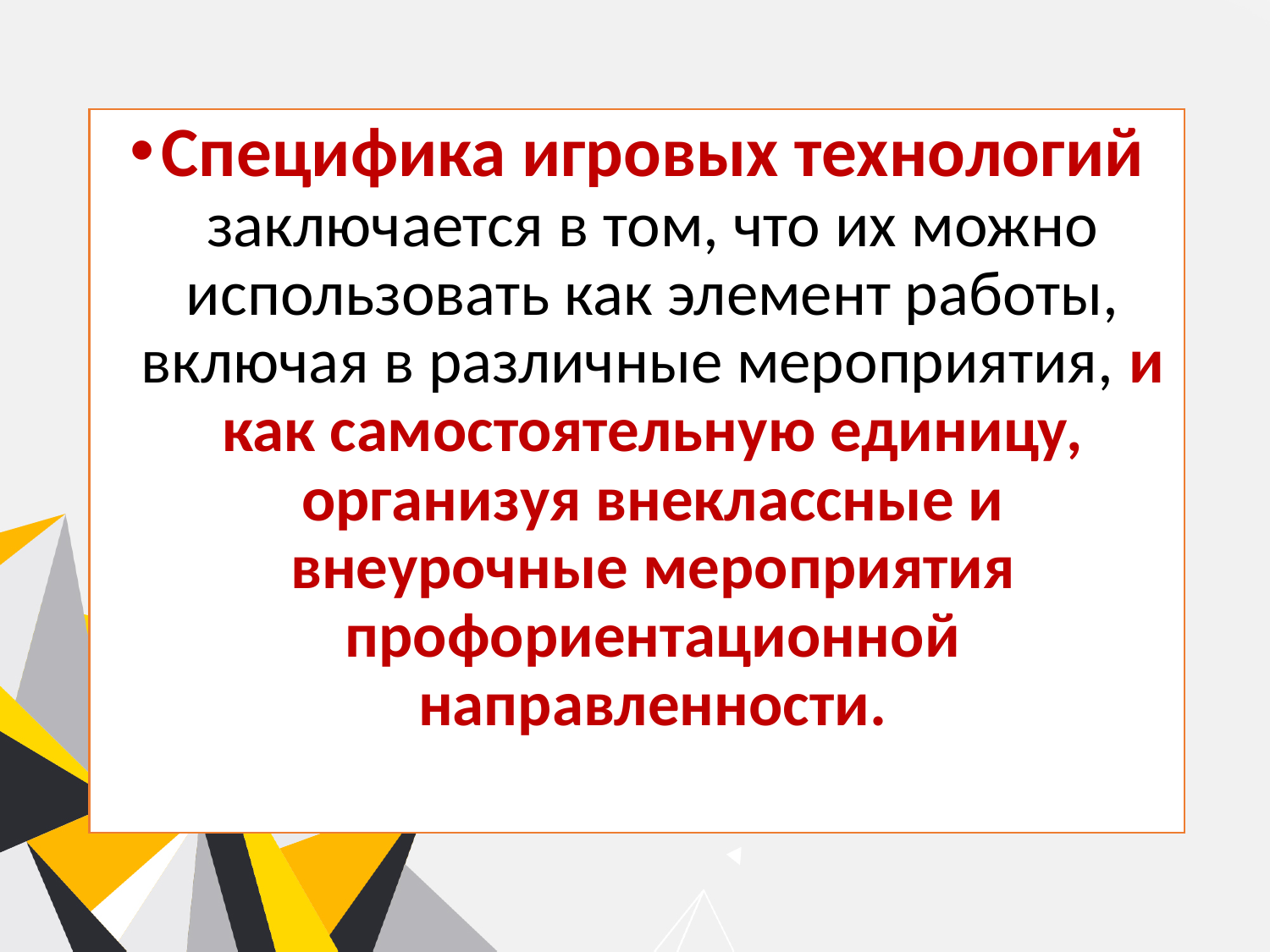

#
Специфика игровых технологий заключается в том, что их можно использовать как элемент работы, включая в различные мероприятия, и как самостоятельную единицу, организуя внеклассные и внеурочные мероприятия профориентационной направленности.